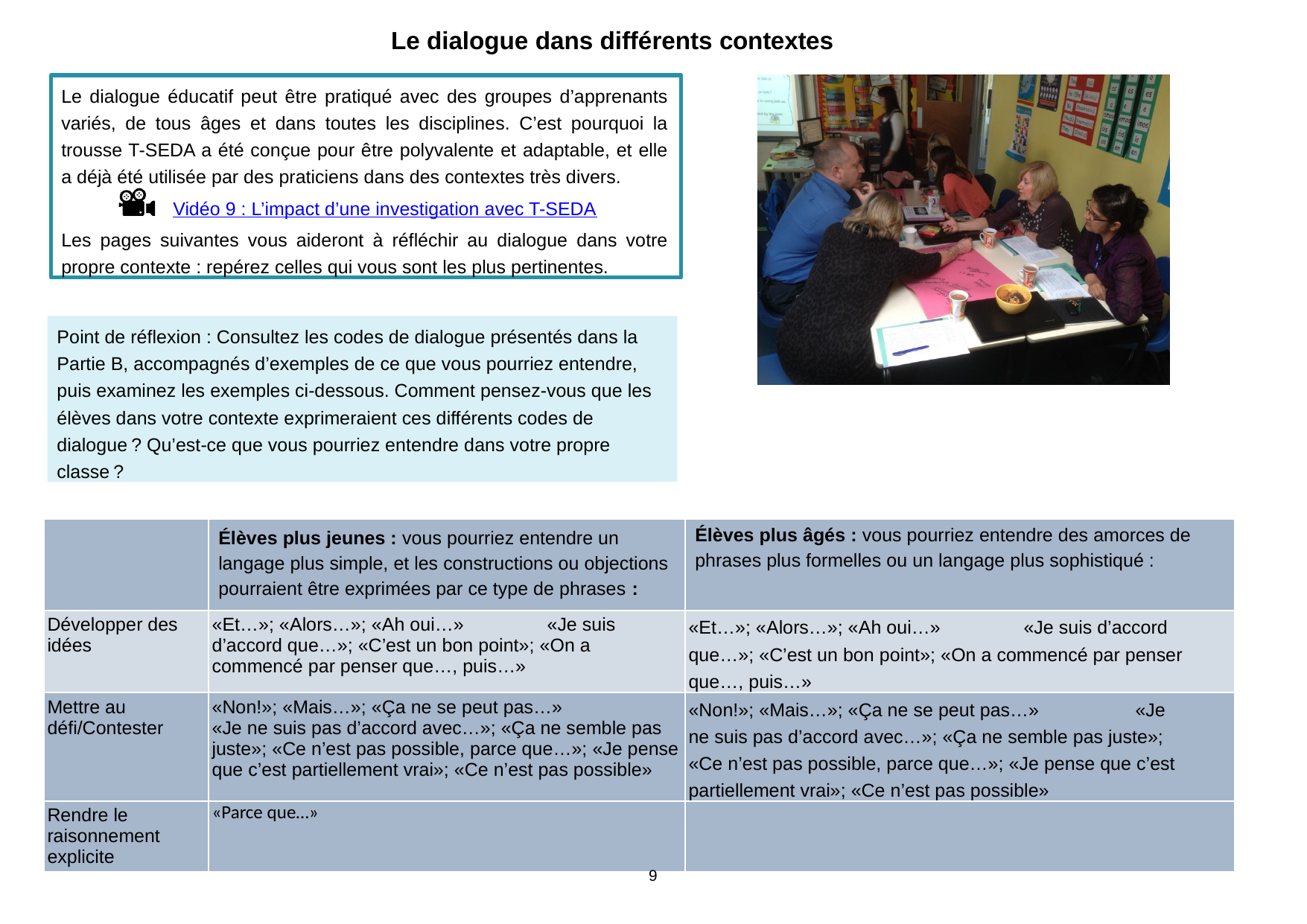

Le dialogue dans différents contextes
Le dialogue éducatif peut être pratiqué avec des groupes d’apprenants variés, de tous âges et dans toutes les disciplines. C’est pourquoi la trousse T-SEDA a été conçue pour être polyvalente et adaptable, et elle a déjà été utilisée par des praticiens dans des contextes très divers.
	Vidéo 9 : L’impact d’une investigation avec T-SEDA
Les pages suivantes vous aideront à réfléchir au dialogue dans votre propre contexte : repérez celles qui vous sont les plus pertinentes.

Point de réflexion : Consultez les codes de dialogue présentés dans la Partie B, accompagnés d’exemples de ce que vous pourriez entendre, puis examinez les exemples ci-dessous. Comment pensez-vous que les élèves dans votre contexte exprimeraient ces différents codes de dialogue ? Qu’est-ce que vous pourriez entendre dans votre propre classe ?
|  | Élèves plus jeunes : vous pourriez entendre un langage plus simple, et les constructions ou objections pourraient être exprimées par ce type de phrases : | Élèves plus âgés : vous pourriez entendre des amorces de phrases plus formelles ou un langage plus sophistiqué : |
| --- | --- | --- |
| Développer des idées | «Et…»; «Alors…»; «Ah oui…» «Je suis d’accord que…»; «C’est un bon point»; «On a commencé par penser que…, puis…» | «Et…»; «Alors…»; «Ah oui…» «Je suis d’accord que…»; «C’est un bon point»; «On a commencé par penser que…, puis…» |
| Mettre au défi/Contester | «Non!»; «Mais…»; «Ça ne se peut pas…» «Je ne suis pas d’accord avec…»; «Ça ne semble pas juste»; «Ce n’est pas possible, parce que…»; «Je pense que c’est partiellement vrai»; «Ce n’est pas possible» | «Non!»; «Mais…»; «Ça ne se peut pas…» «Je ne suis pas d’accord avec…»; «Ça ne semble pas juste»; «Ce n’est pas possible, parce que…»; «Je pense que c’est partiellement vrai»; «Ce n’est pas possible» |
| Rendre le raisonnement explicite | «Parce que…» |  |
9